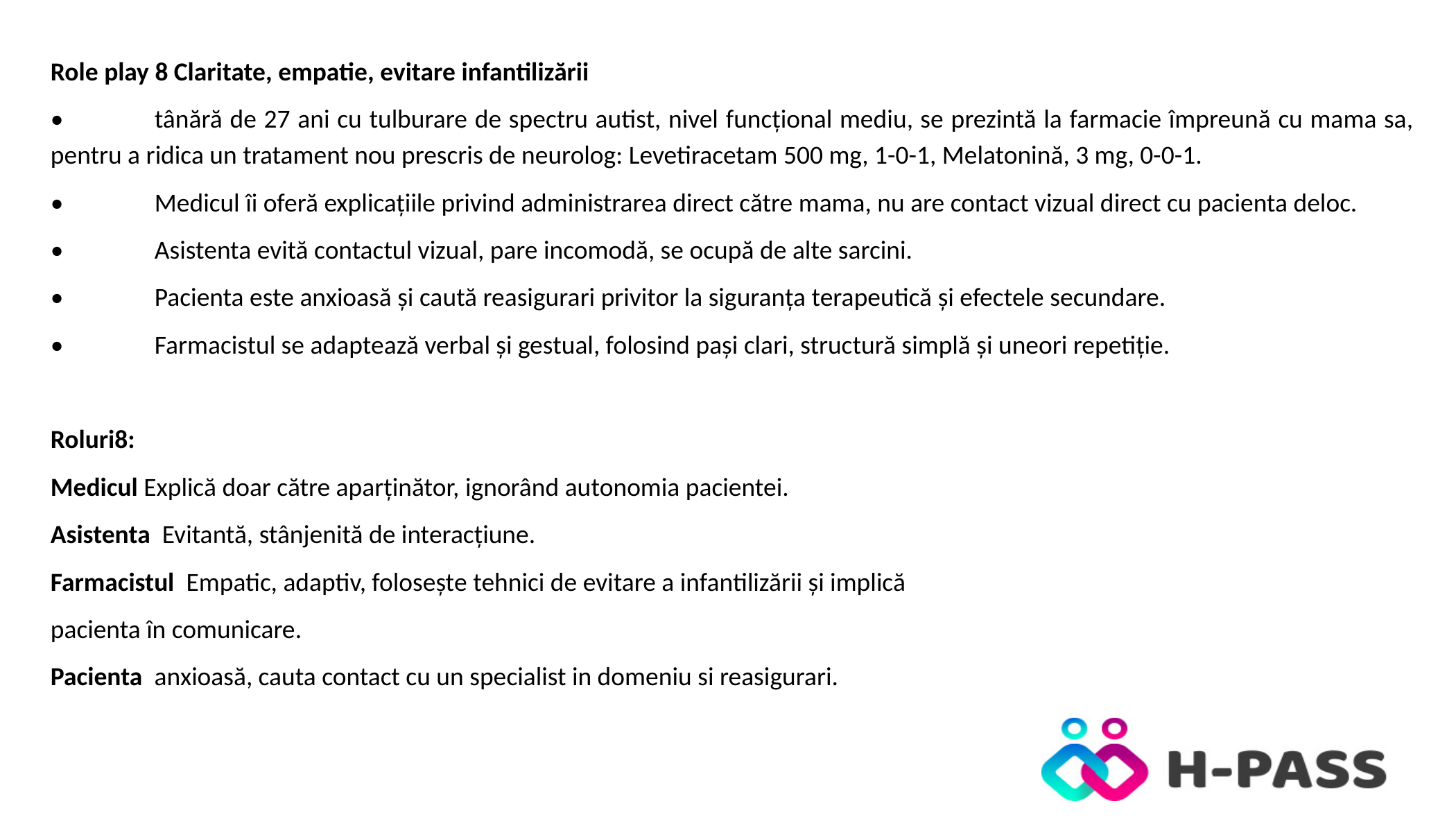

Role play 8 Claritate, empatie, evitare infantilizării
•	tânără de 27 ani cu tulburare de spectru autist, nivel funcțional mediu, se prezintă la farmacie împreună cu mama sa, pentru a ridica un tratament nou prescris de neurolog: Levetiracetam 500 mg, 1-0-1, Melatonină, 3 mg, 0-0-1.
•	Medicul îi oferă explicațiile privind administrarea direct către mama, nu are contact vizual direct cu pacienta deloc.
•	Asistenta evită contactul vizual, pare incomodă, se ocupă de alte sarcini.
•	Pacienta este anxioasă și caută reasigurari privitor la siguranța terapeutică și efectele secundare.
•	Farmacistul se adaptează verbal și gestual, folosind pași clari, structură simplă și uneori repetiție.

Roluri8:
Medicul Explică doar către aparținător, ignorând autonomia pacientei.
Asistenta  Evitantă, stânjenită de interacțiune.
Farmacistul  Empatic, adaptiv, folosește tehnici de evitare a infantilizării și implică
pacienta în comunicare.
Pacienta  anxioasă, cauta contact cu un specialist in domeniu si reasigurari.